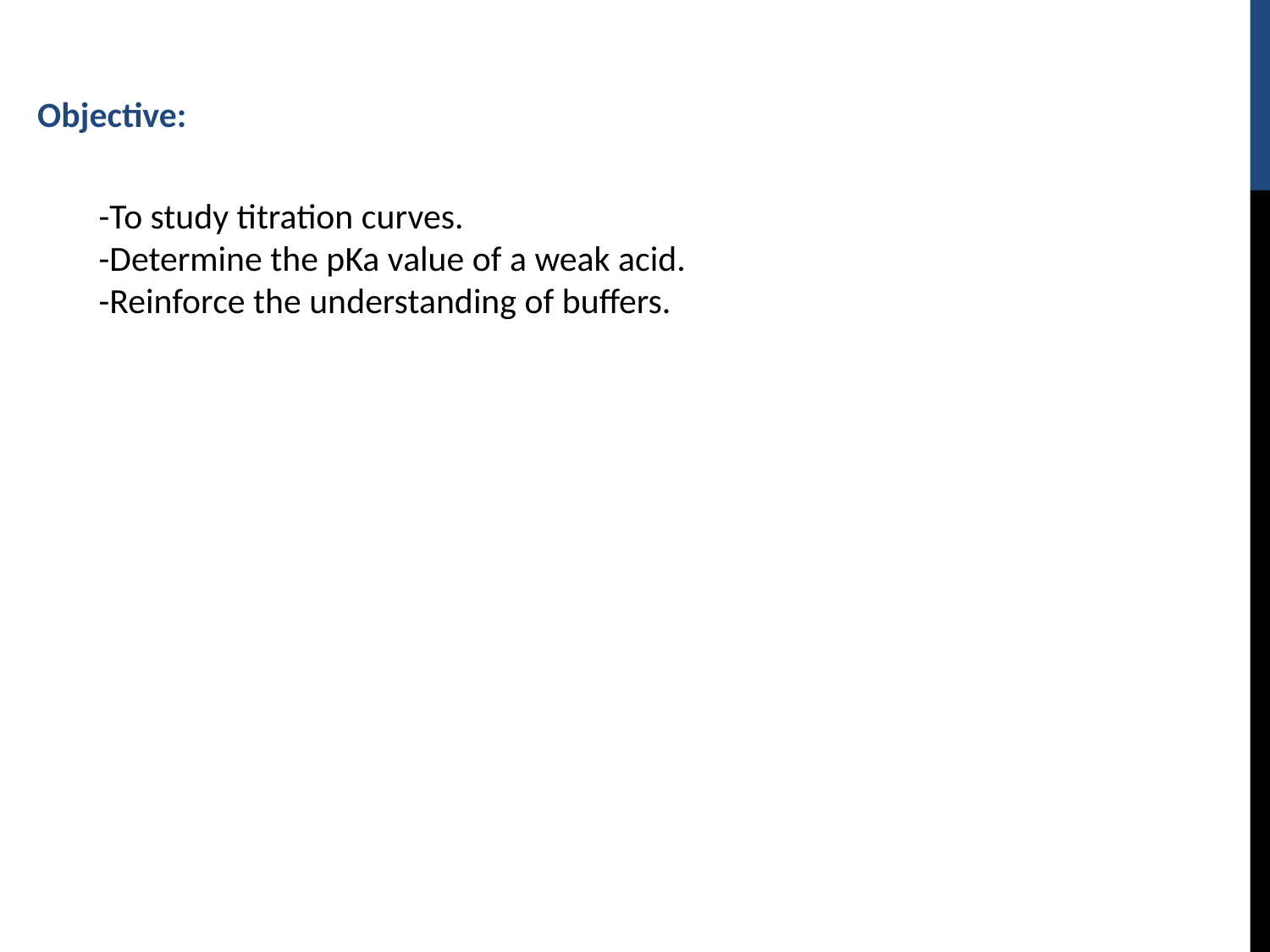

Objective:

-To study titration curves.
-Determine the pKa value of a weak acid.
-Reinforce the understanding of buffers.